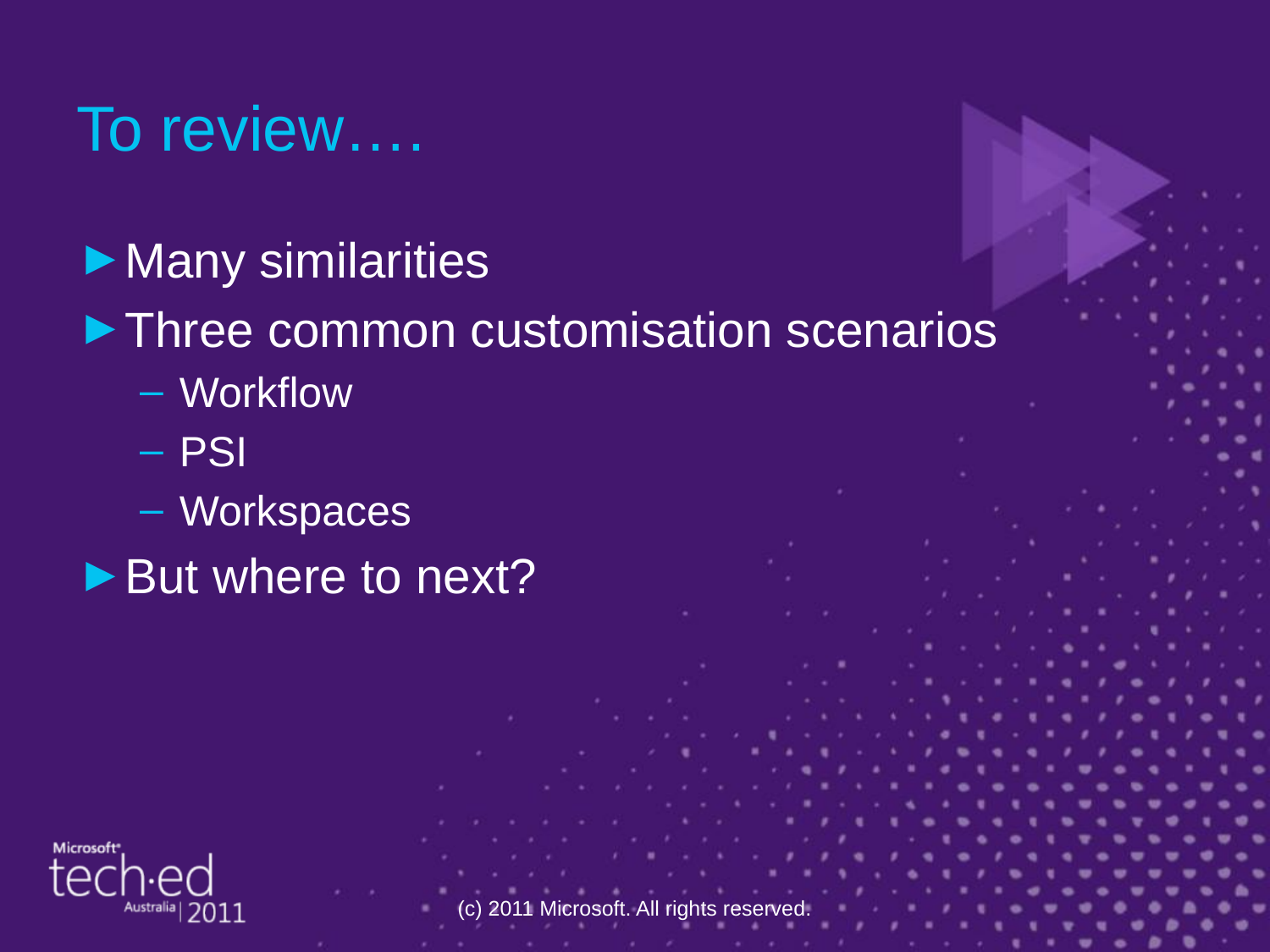

# To review….
Many similarities
Three common customisation scenarios
Workflow
PSI
Workspaces
But where to next?

(c) 2011 Microsoft. All rights reserved.